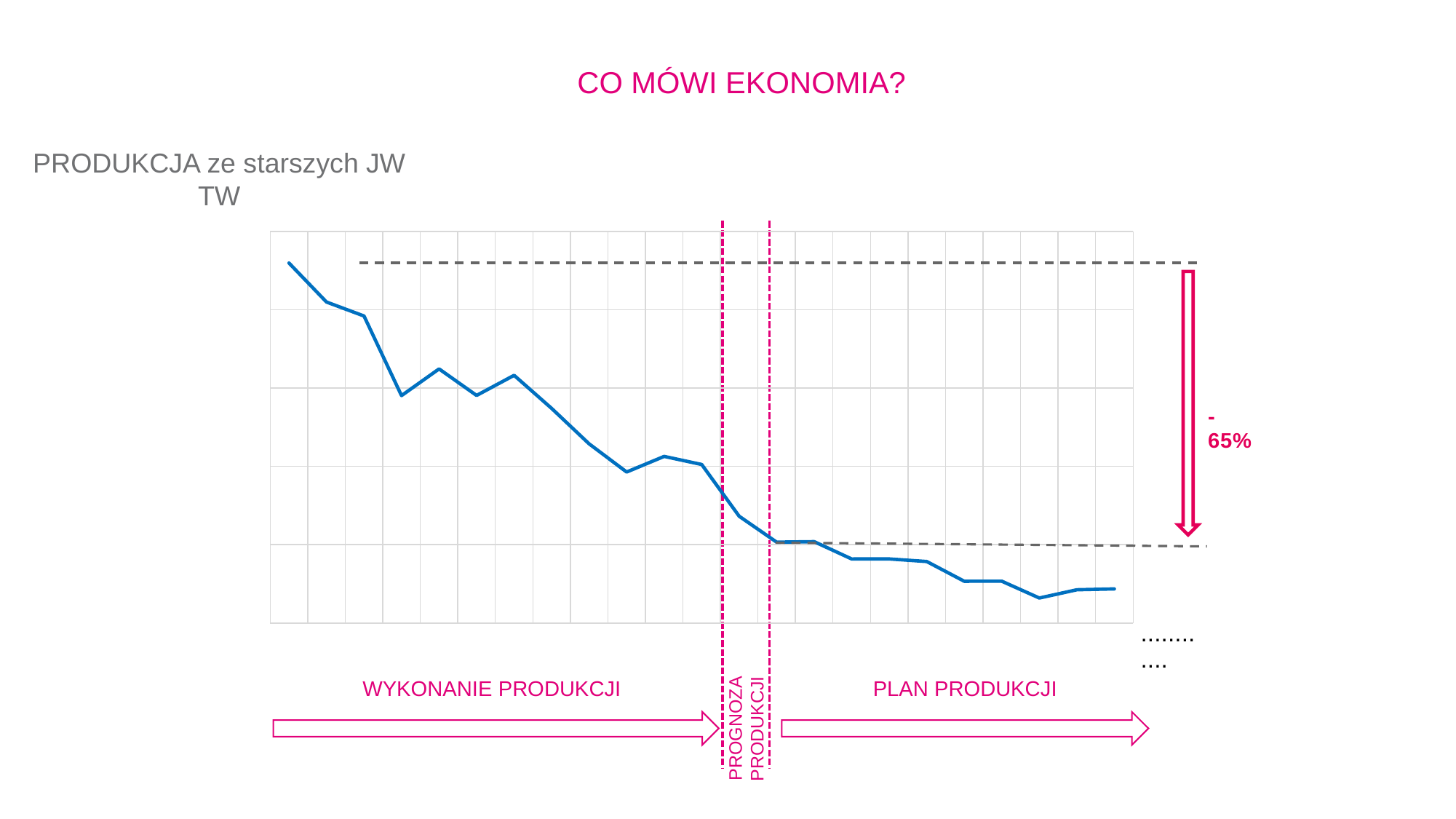

CO MÓWI EKONOMIA?
PRODUKCJA ze starszych JW TW

### Chart

| Category |      TAURON Wytwarzanie NJGT |
|---|---|
| 2011 | 22.983096099 |
| 2012 | 20.493605639 |
| 2013 | 19.603589976 |
| 2014 | 14.517845836 |
| 2015 | 16.22290235 |
| 2016 | 14.529660533 |
| 2017 | 15.814603823999999 |
| 2018 | 13.701992050000001 |
| 2019 | 11.435236119999999 |
| 2020 | 9.639730607 |
| 2021 | 10.635190714 |
| 2022 | 10.118225355 |
| 2023 | 6.813401449 |
| 2024 | 5.1606712711449925 |
| 2025 | 5.19206205074594 |
| 2026 | 4.086721654398558 |
| 2027 | 4.088582883625032 |
| 2028 | 3.9241061474481347 |
| 2029 | 2.6650690001580855 |
| 2030 | 2.6677554816713225 |
| 2031 | 1.5951936116170724 |
| 2032 | 2.119684170662074 |
| 2033 | 2.176265895026727 |
WYKONANIE PRODUKCJI
PLAN PRODUKCJI
PROGNOZA PRODUKCJI